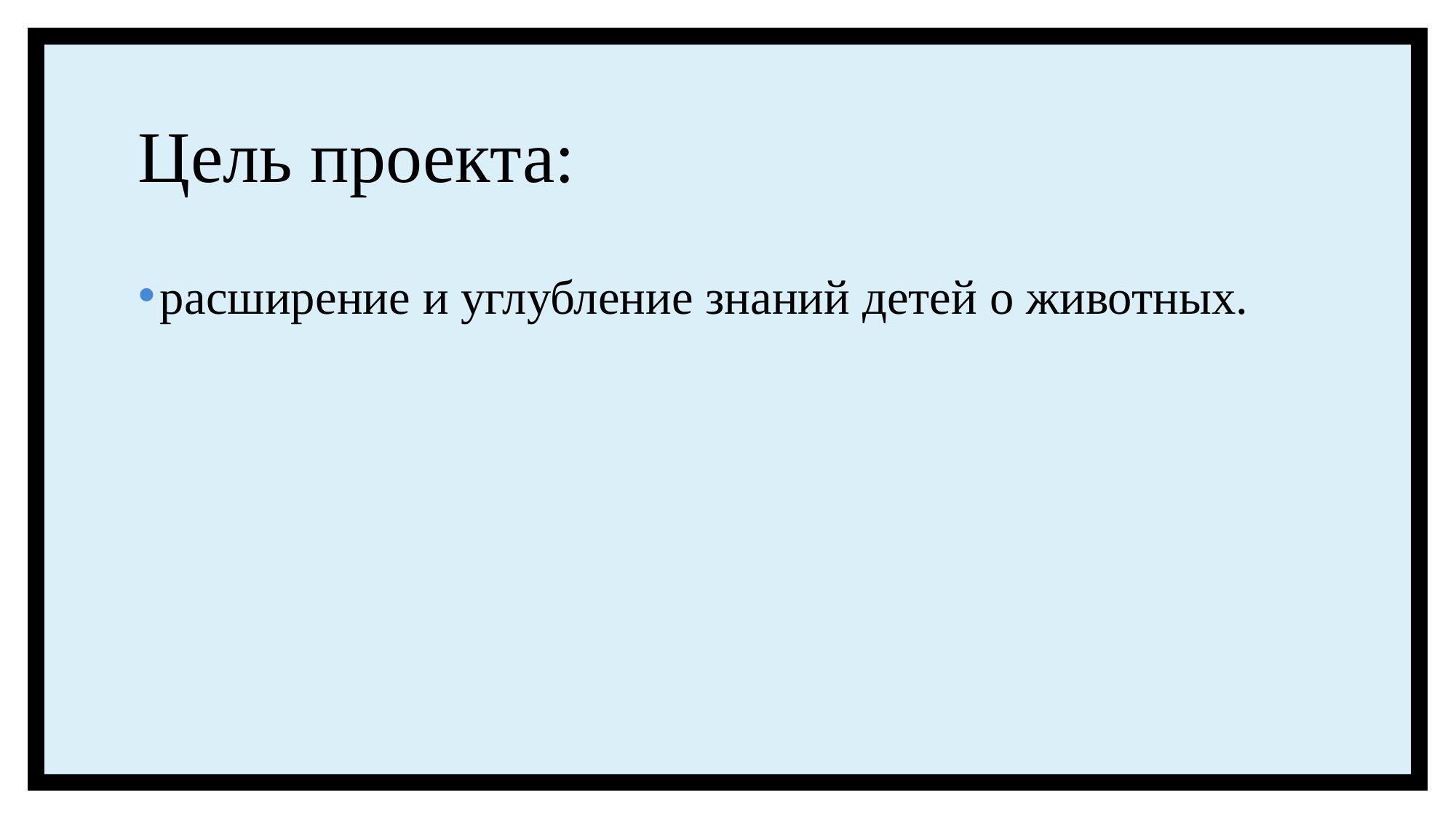

# Цель проекта:
расширение и углубление знаний детей о животных.